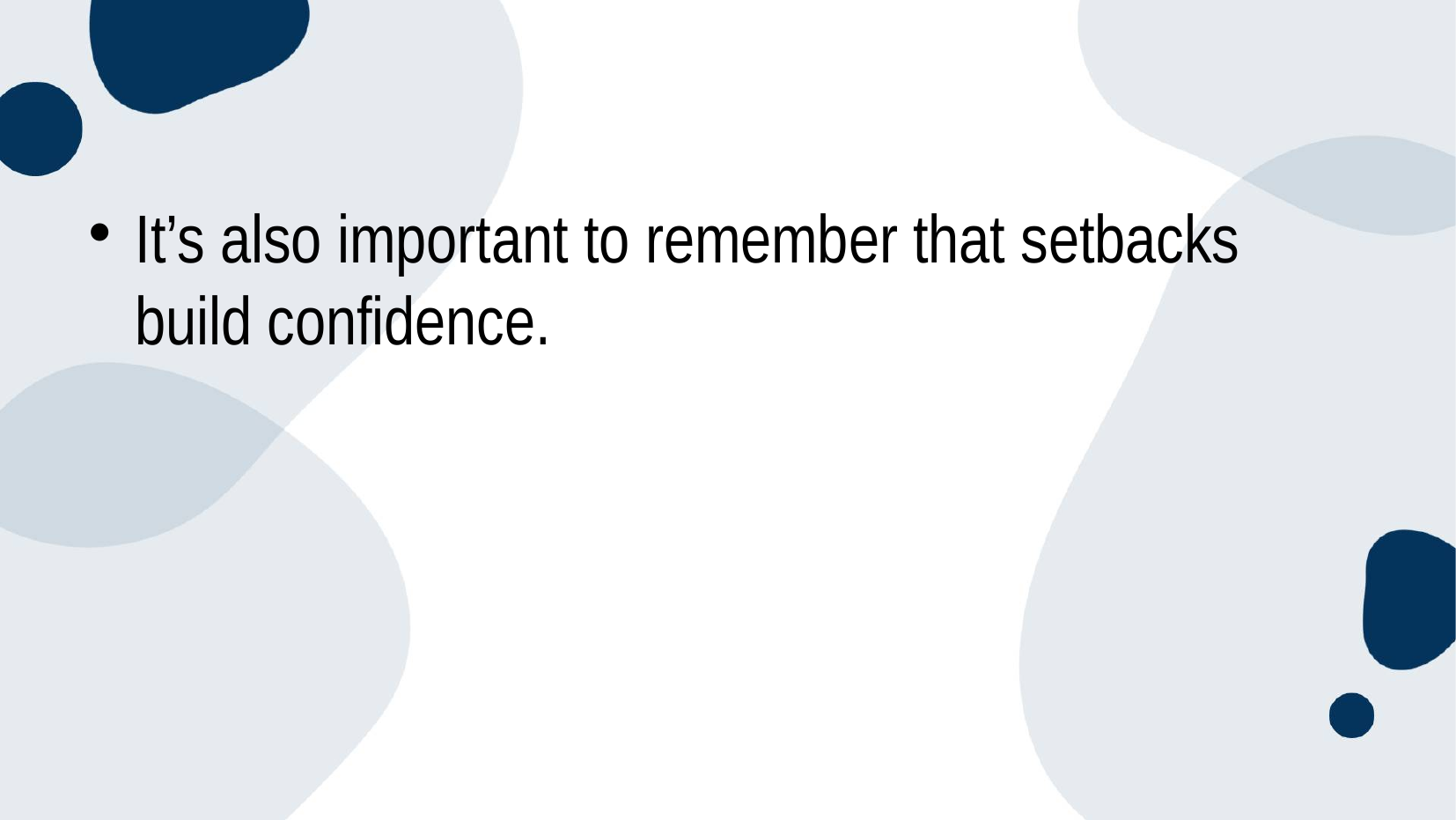

#
It’s also important to remember that setbacks  build confidence.